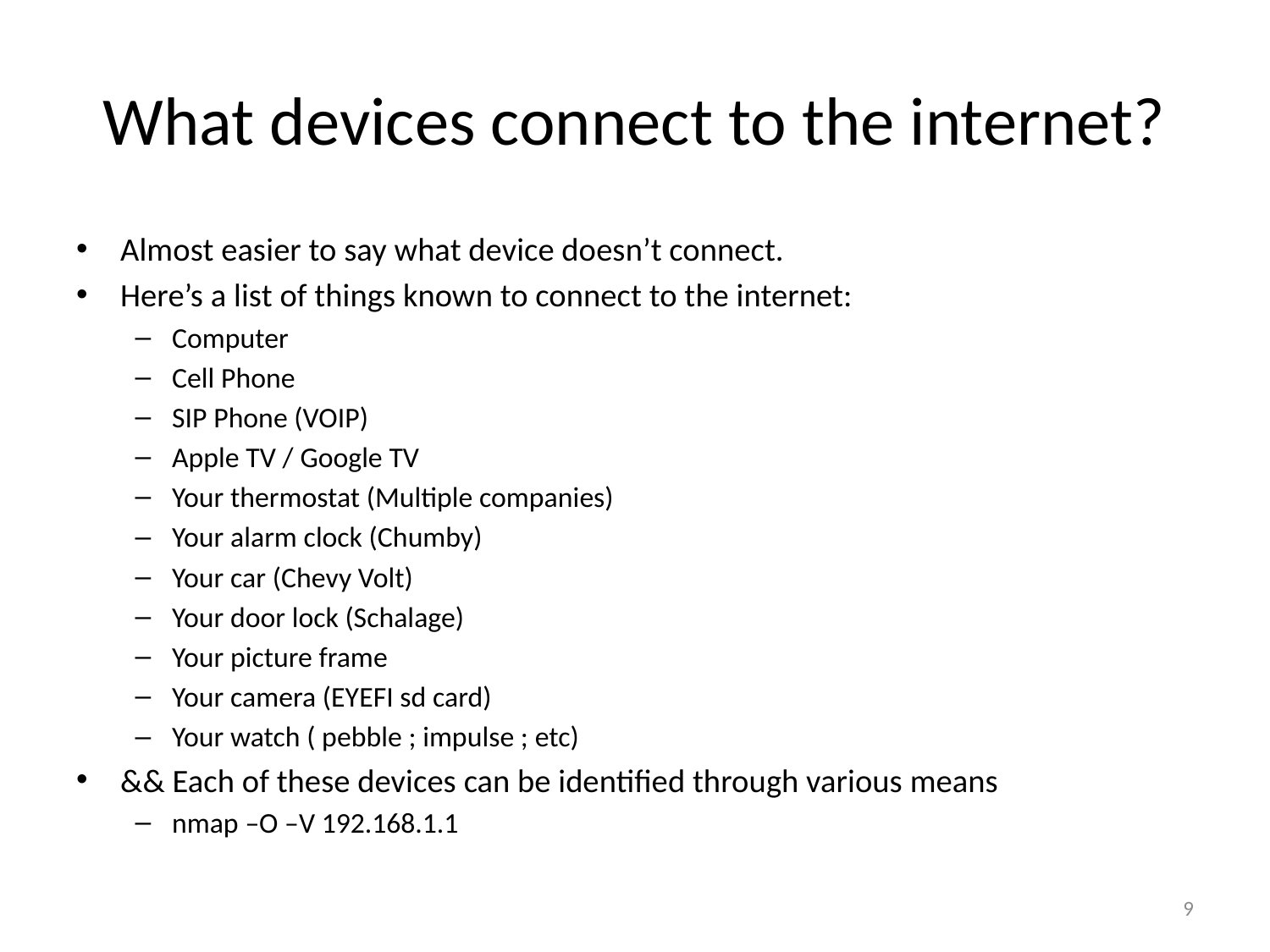

# What devices connect to the internet?
Almost easier to say what device doesn’t connect.
Here’s a list of things known to connect to the internet:
Computer
Cell Phone
SIP Phone (VOIP)
Apple TV / Google TV
Your thermostat (Multiple companies)
Your alarm clock (Chumby)
Your car (Chevy Volt)
Your door lock (Schalage)
Your picture frame
Your camera (EYEFI sd card)
Your watch ( pebble ; impulse ; etc)
&& Each of these devices can be identified through various means
nmap –O –V 192.168.1.1
9